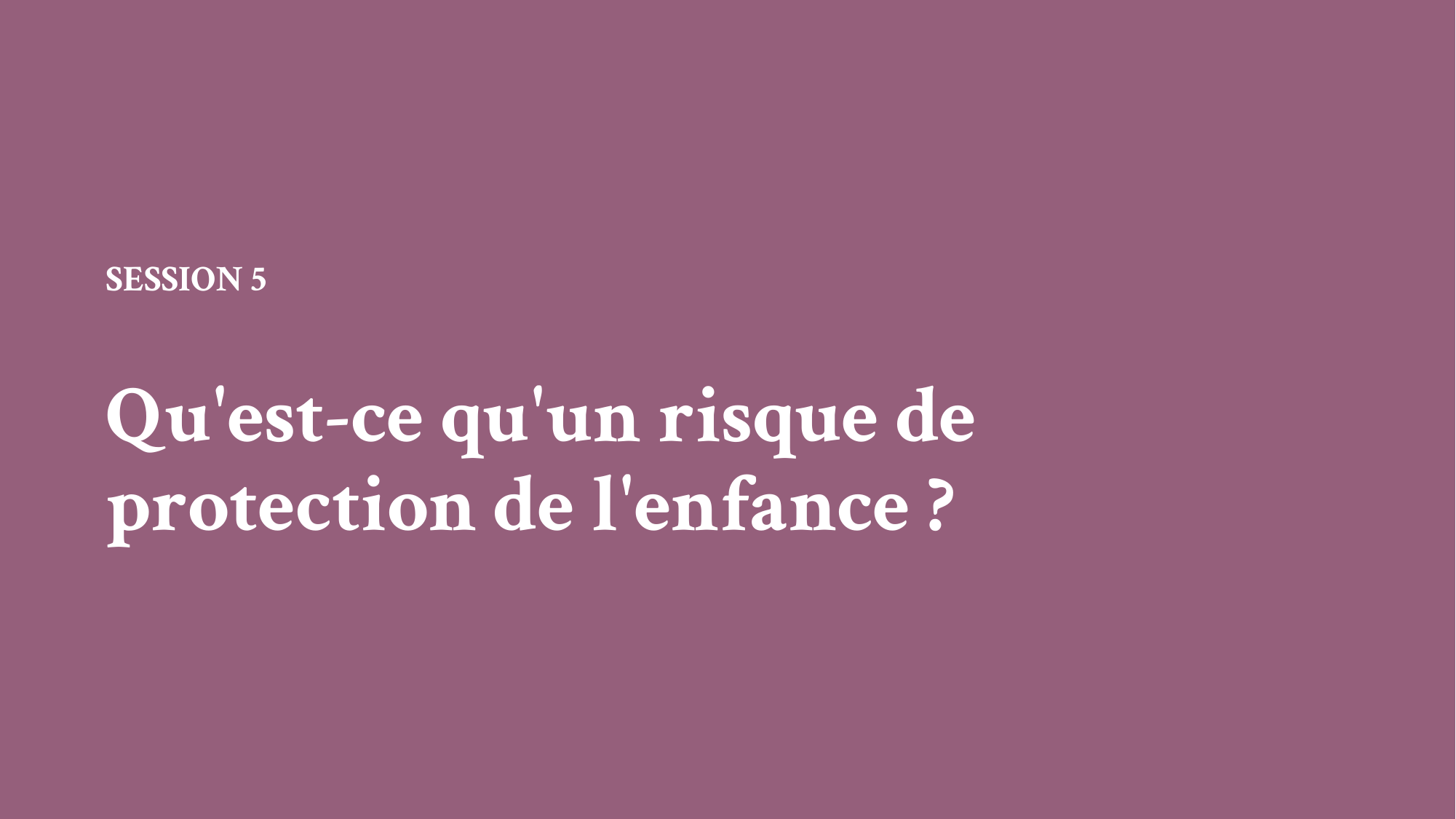

SESSION 5
Qu'est-ce qu'un risque de protection de l'enfance ?